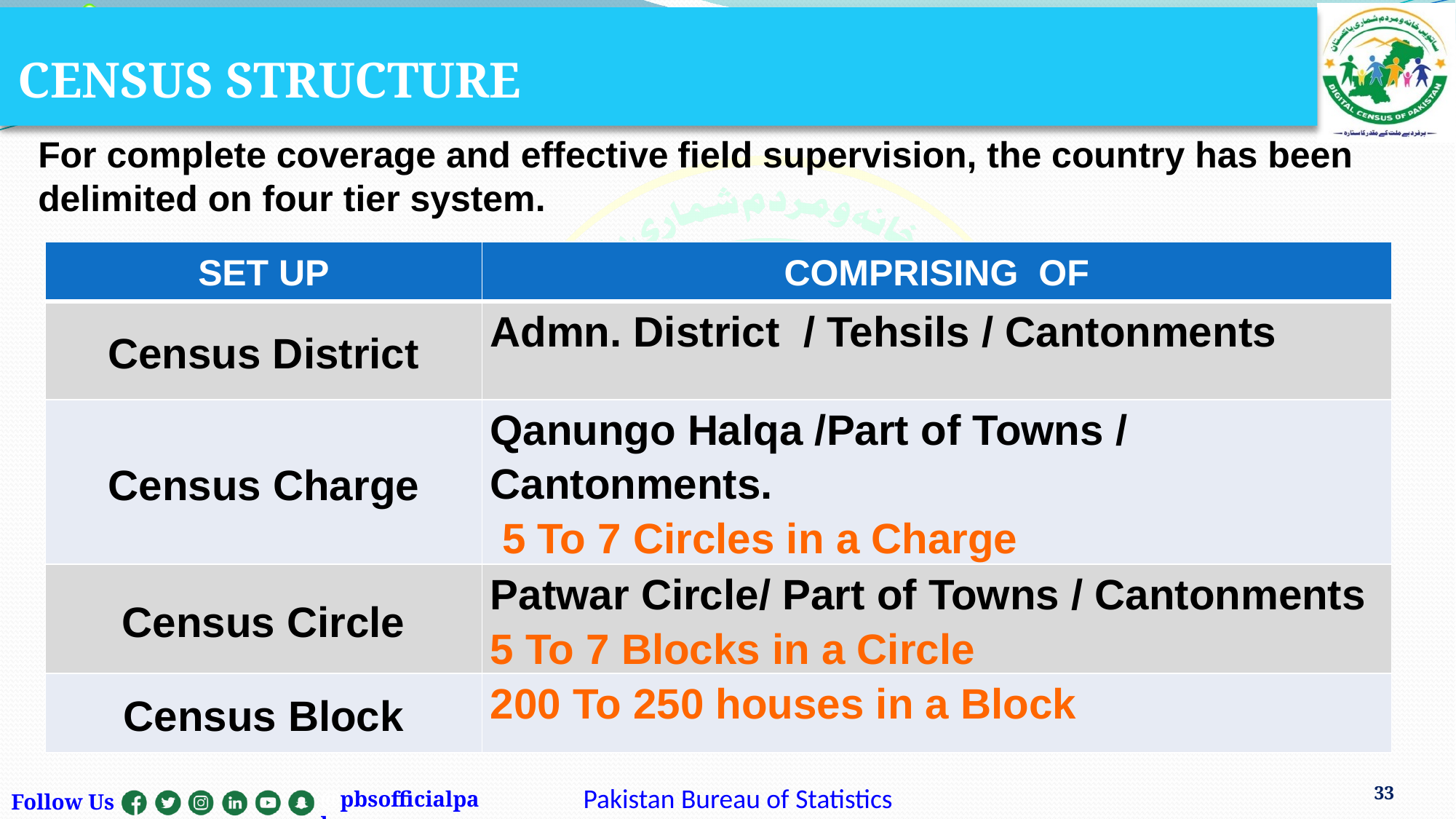

# CENSUS STRUCTURE
For complete coverage and effective field supervision, the country has been delimited on four tier system.
| SET UP | COMPRISING OF |
| --- | --- |
| Census District | Admn. District / Tehsils / Cantonments |
| Census Charge | Qanungo Halqa /Part of Towns / Cantonments. 5 To 7 Circles in a Charge |
| Census Circle | Patwar Circle/ Part of Towns / Cantonments 5 To 7 Blocks in a Circle |
| Census Block | 200 To 250 houses in a Block |
33